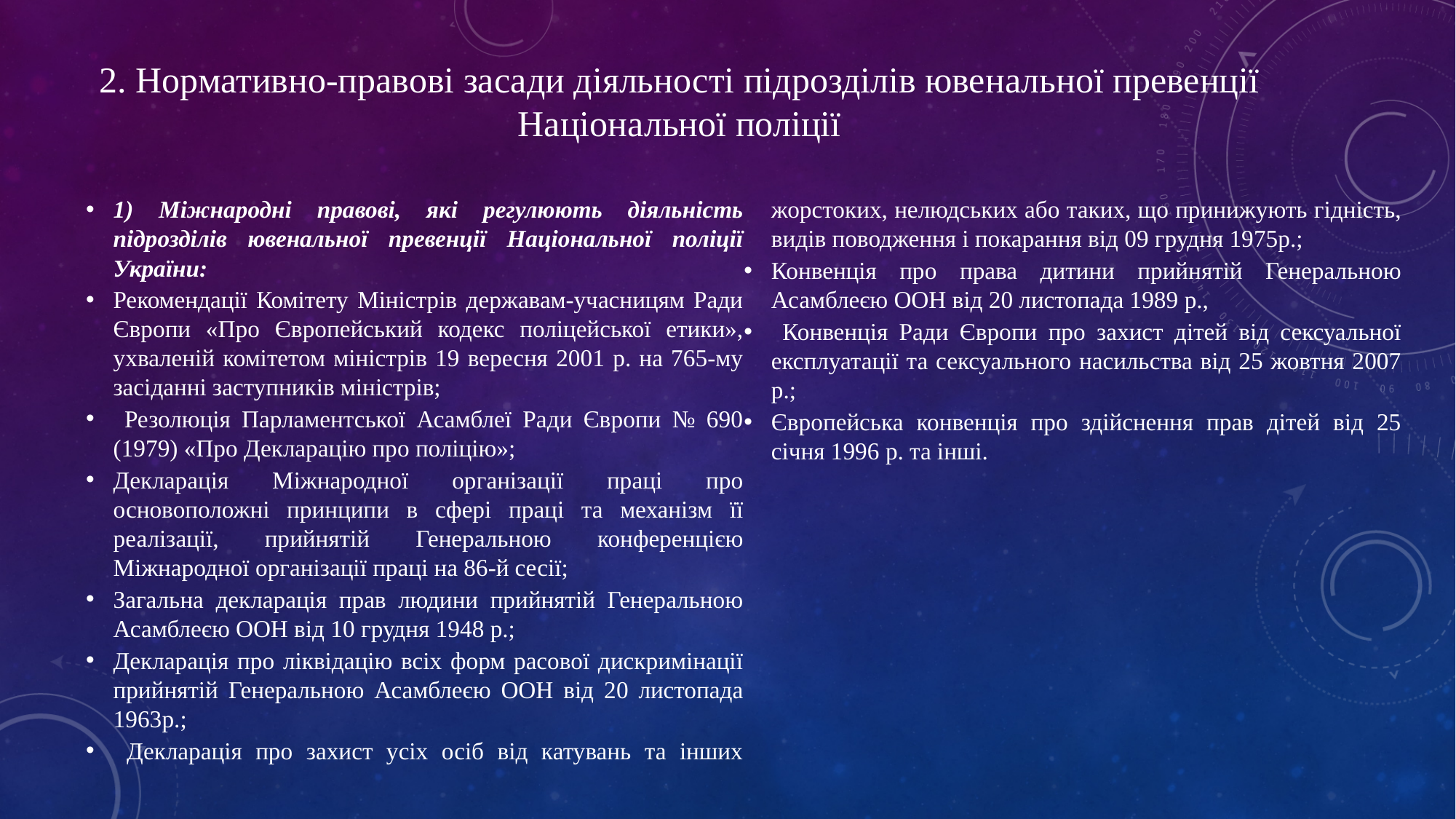

# 2. Нормативно-правові засади діяльності підрозділів ювенальної превенції Національної поліції
1) Міжнародні правові, які регулюють діяльність підрозділів ювенальної превенції Національної поліції України:
Рекомендації Комітету Міністрів державам-учасницям Ради Європи «Про Європейський кодекс поліцейської етики», ухваленій комітетом міністрів 19 вересня 2001 р. на 765-му засіданні заступників міністрів;
 Резолюція Парламентської Асамблеї Ради Європи № 690 (1979) «Про Декларацію про поліцію»;
Декларація Міжнародної організації праці про основоположні принципи в сфері праці та механізм її реалізації, прийнятій Генеральною конференцією Міжнародної організації праці на 86-й сесії;
Загальна декларація прав людини прийнятій Генеральною Асамблеєю ООН від 10 грудня 1948 р.;
Декларація про ліквідацію всіх форм расової дискримінації прийнятій Генеральною Асамблеєю ООН від 20 листопада 1963р.;
 Декларація про захист усіх осіб від катувань та інших жорстоких, нелюдських або таких, що принижують гідність, видів поводження і покарання від 09 грудня 1975р.;
Конвенція про права дитини прийнятій Генеральною Асамблеєю ООН від 20 листопада 1989 р.,
 Конвенція Ради Європи про захист дітей від сексуальної експлуатації та сексуального насильства від 25 жовтня 2007 р.;
Європейська конвенція про здійснення прав дітей від 25 січня 1996 р. та інші.